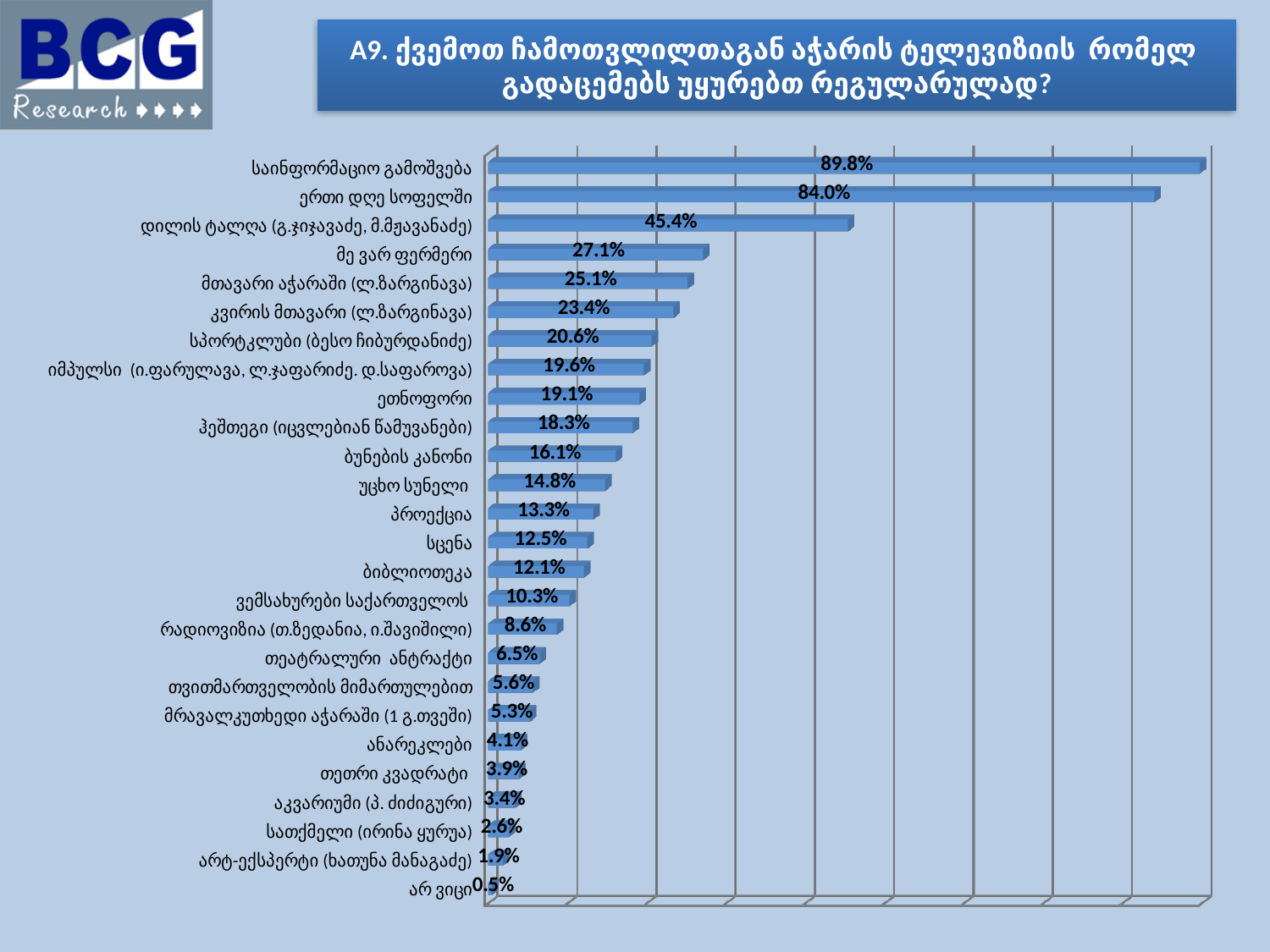

# A9. ქვემოთ ჩამოთვლილთაგან აჭარის ტელევიზიის  რომელ  გადაცემებს უყურებთ რეგულარულად?

[unsupported chart]